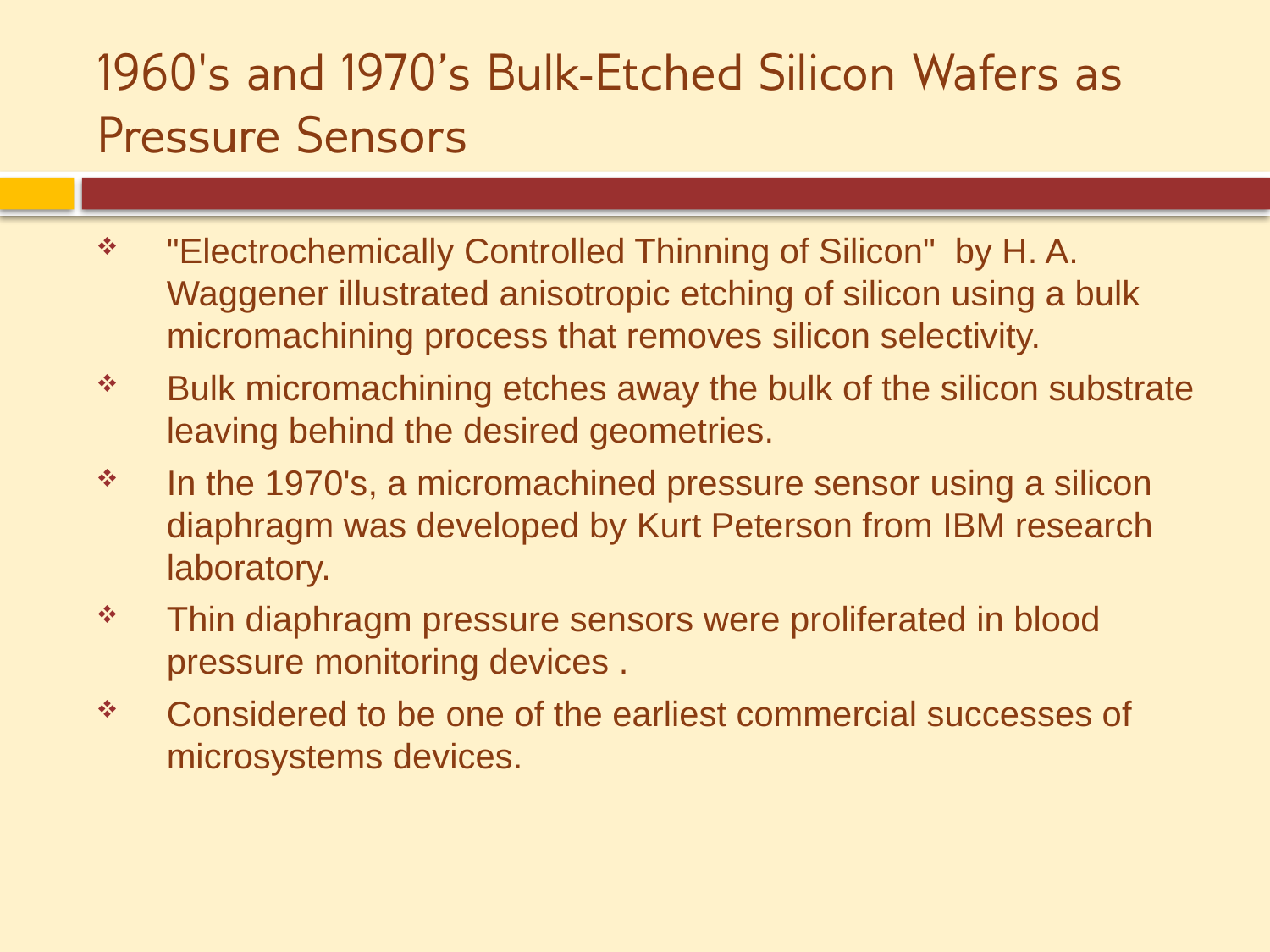

# 1960's and 1970’s Bulk-Etched Silicon Wafers as Pressure Sensors
"Electrochemically Controlled Thinning of Silicon"  by H. A. Waggener illustrated anisotropic etching of silicon using a bulk micromachining process that removes silicon selectivity.
Bulk micromachining etches away the bulk of the silicon substrate leaving behind the desired geometries.
In the 1970's, a micromachined pressure sensor using a silicon diaphragm was developed by Kurt Peterson from IBM research laboratory.
Thin diaphragm pressure sensors were proliferated in blood pressure monitoring devices .
Considered to be one of the earliest commercial successes of microsystems devices.